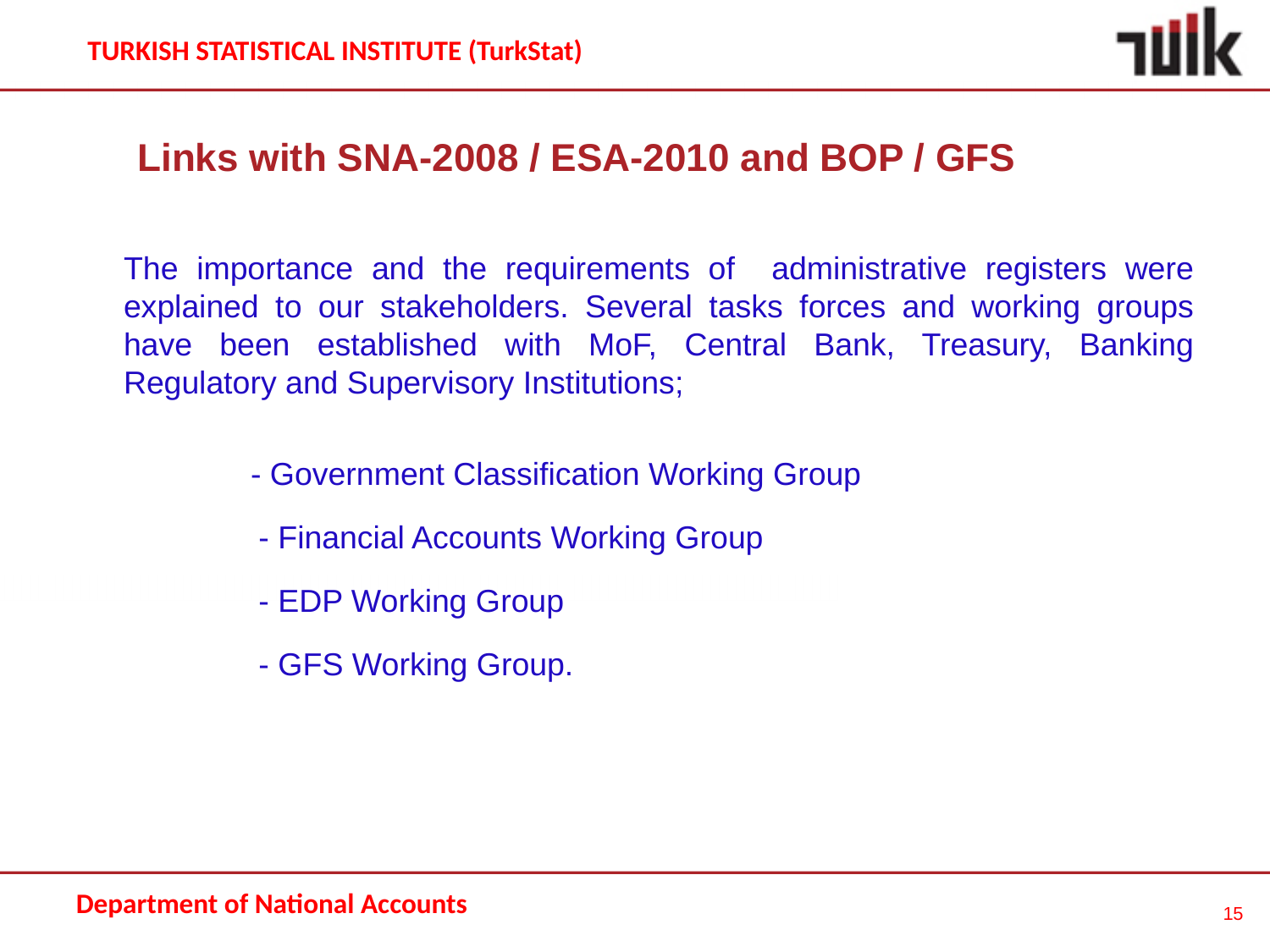

Links with SNA-2008 / ESA-2010 and BOP / GFS

The importance and the requirements of  administrative registers were explained to our stakeholders. Several tasks forces and working groups have been established with MoF, Central Bank, Treasury, Banking Regulatory and Supervisory Institutions;

 	- Government Classification Working Group
	- Financial Accounts Working Group
	- EDP Working Group
	- GFS Working Group.
15